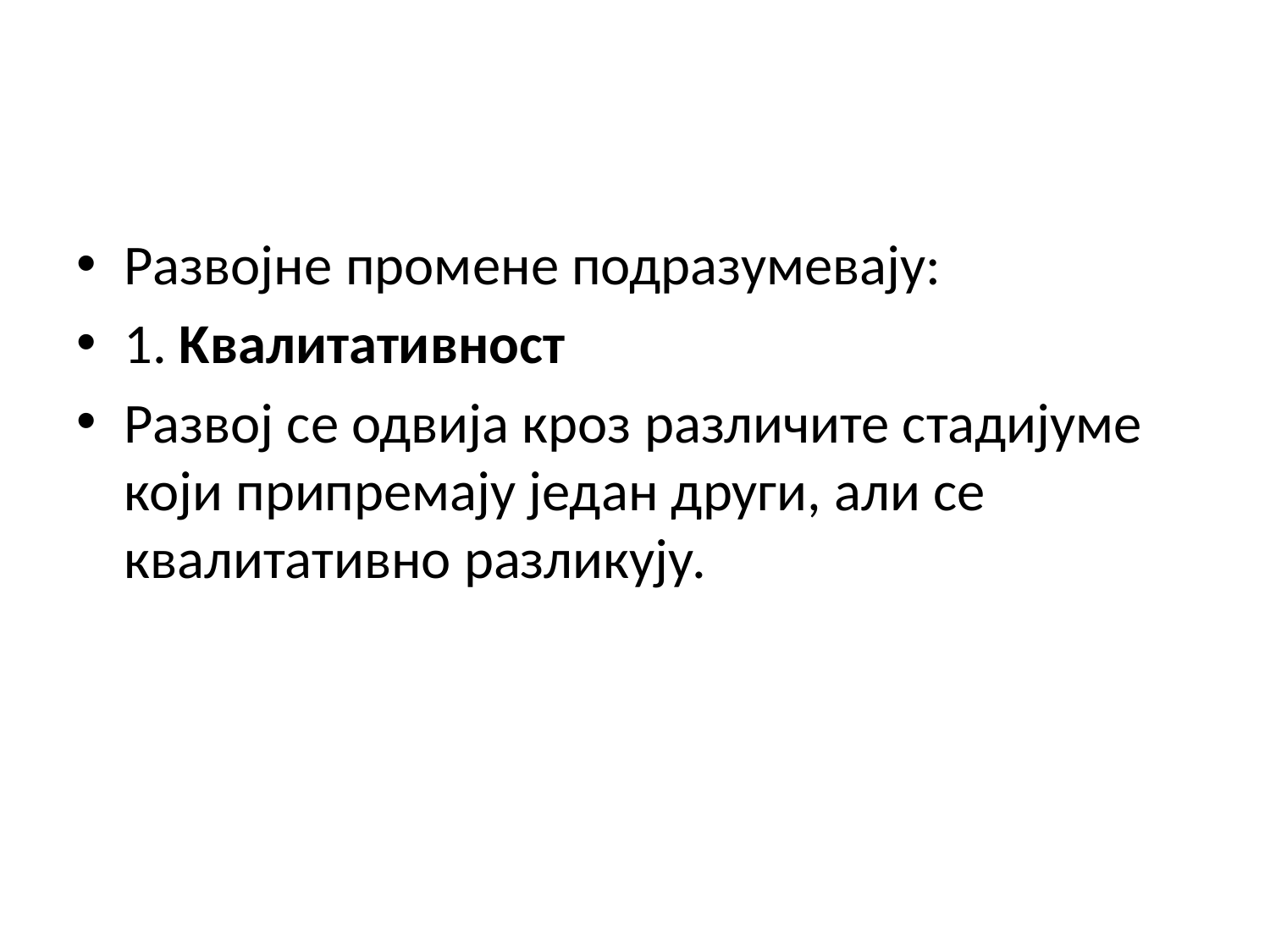

Развојне промене подразумевају:
1. Kвалитативност
Развој се одвија кроз различите стадијуме који припремају један други, али се квалитативно разликују.